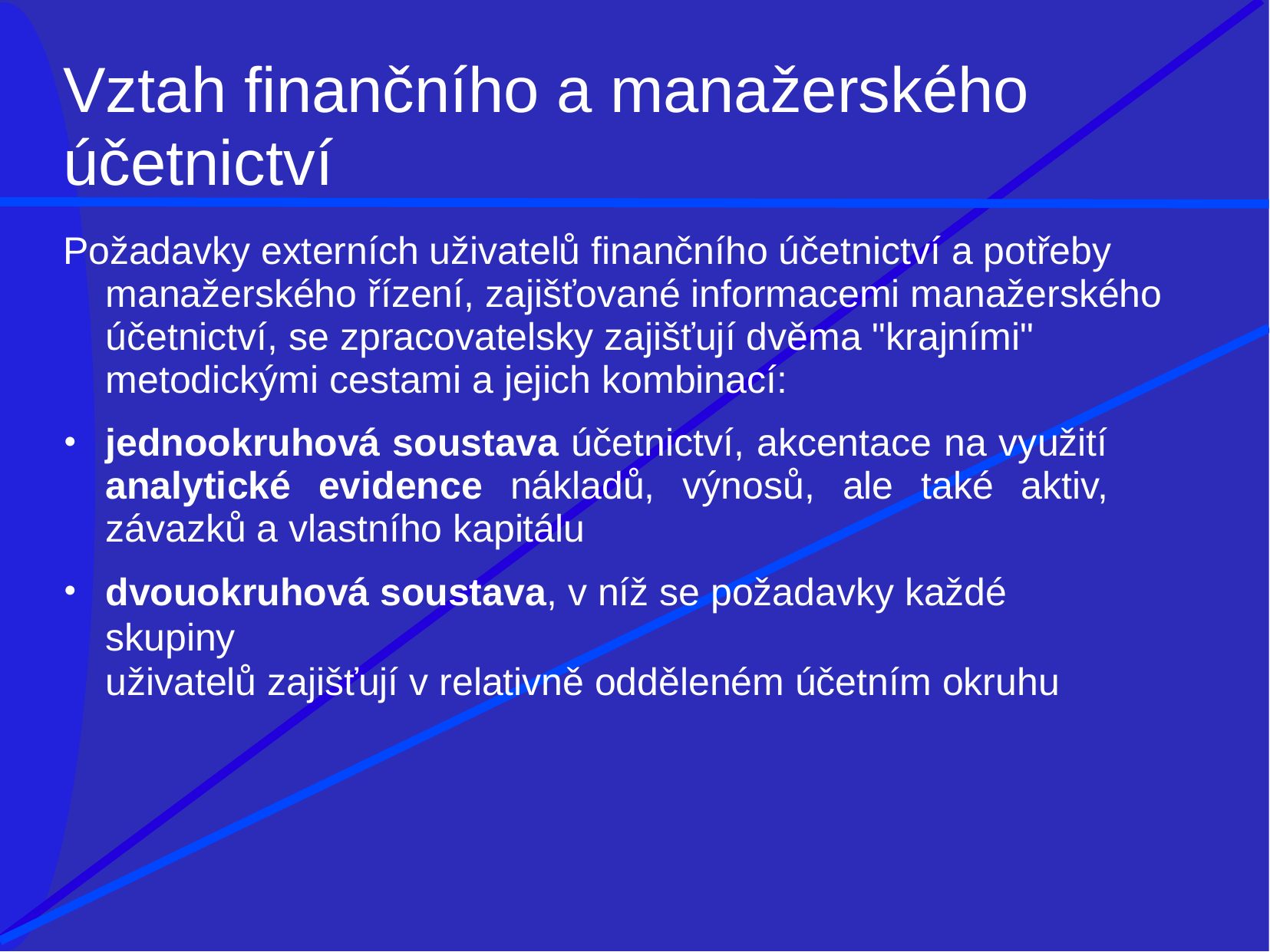

# Vztah finančního a manažerského
účetnictví
Požadavky externích uživatelů finančního účetnictví a potřeby manažerského řízení, zajišťované informacemi manažerského účetnictví, se zpracovatelsky zajišťují dvěma "krajními" metodickými cestami a jejich kombinací:
jednookruhová soustava účetnictví, akcentace na využití analytické evidence nákladů, výnosů, ale také aktiv, závazků a vlastního kapitálu
dvouokruhová soustava, v níž se požadavky každé skupiny
uživatelů zajišťují v relativně odděleném účetním okruhu